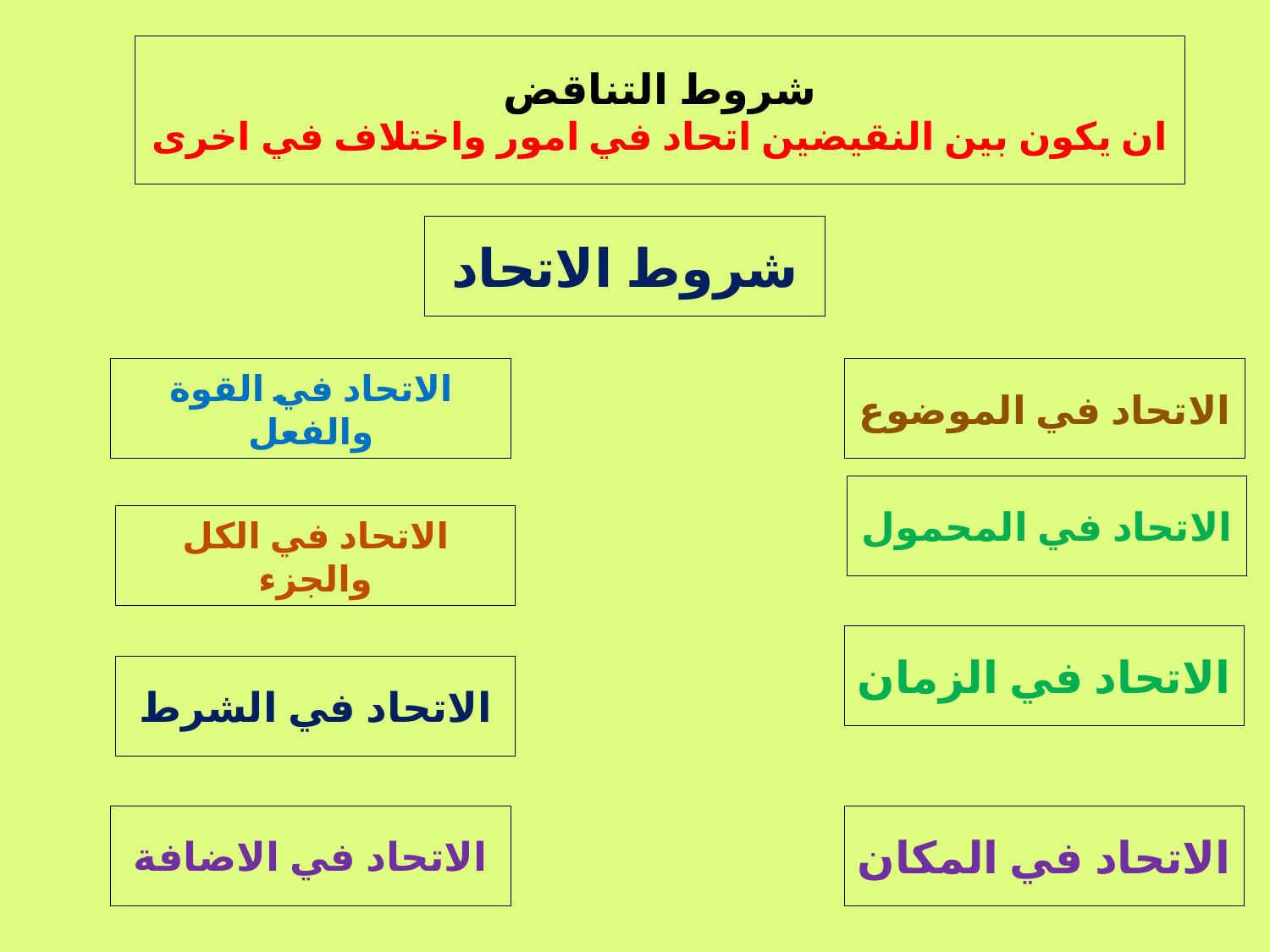

شروط التناقض
ان يكون بين النقيضين اتحاد في امور واختلاف في اخرى
شروط الاتحاد
الاتحاد في القوة والفعل
الاتحاد في الموضوع
الاتحاد في المحمول
الاتحاد في الكل والجزء
الاتحاد في الزمان
الاتحاد في الشرط
الاتحاد في الاضافة
الاتحاد في المكان